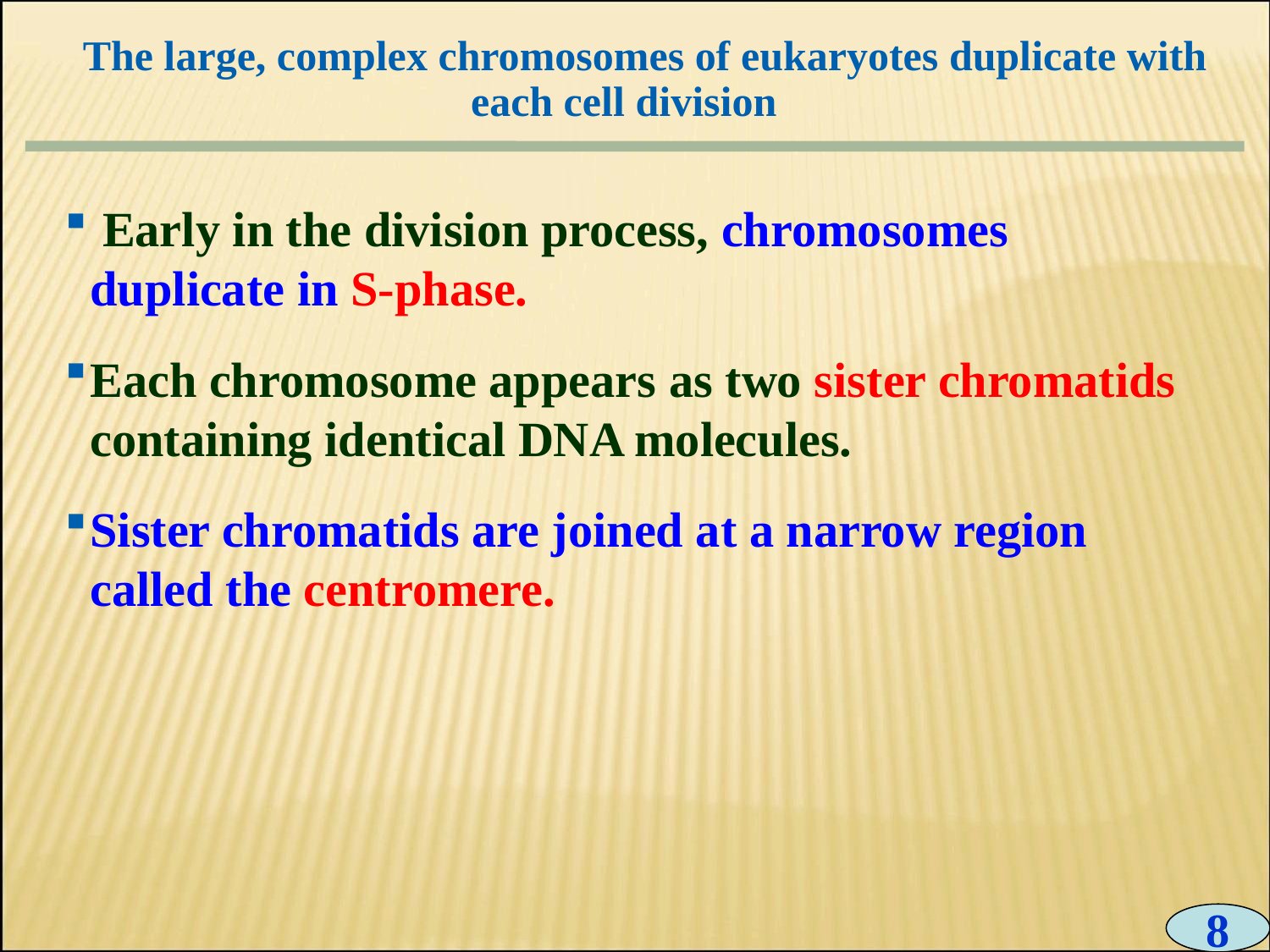

The large, complex chromosomes of eukaryotes duplicate with each cell division
0

 Early in the division process, chromosomes duplicate in S-phase.
Each chromosome appears as two sister chromatids  containing identical DNA molecules.
Sister chromatids are joined at a narrow region called the centromere.
8